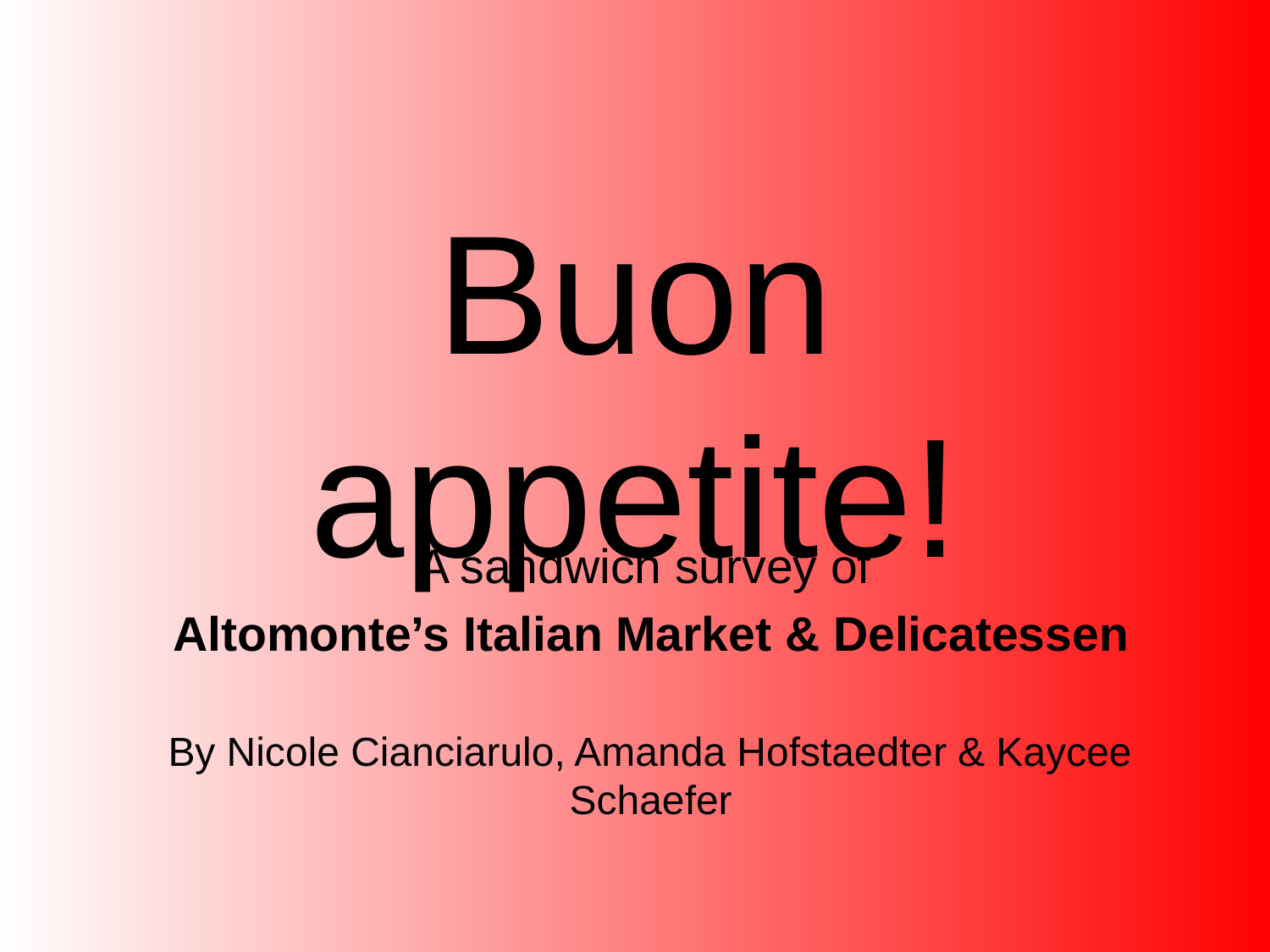

# Buon appetite!
A sandwich survey of
Altomonte’s Italian Market & Delicatessen

By Nicole Cianciarulo, Amanda Hofstaedter & Kaycee Schaefer